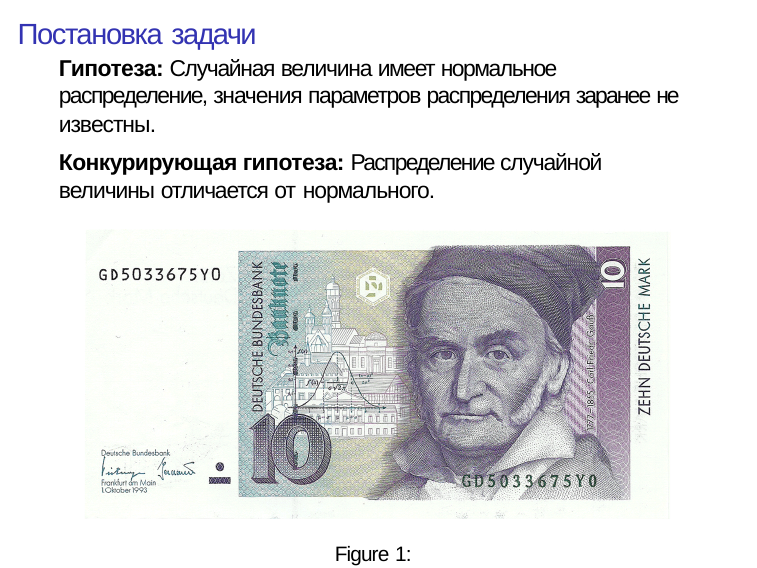

# Постановка задачи
Гипотеза: Случайная величина имеет нормальное  распределение, значения параметров распределения заранее не  известны.
Конкурирующая гипотеза: Распределение случайной  величины отличается от нормального.

Figure 1: